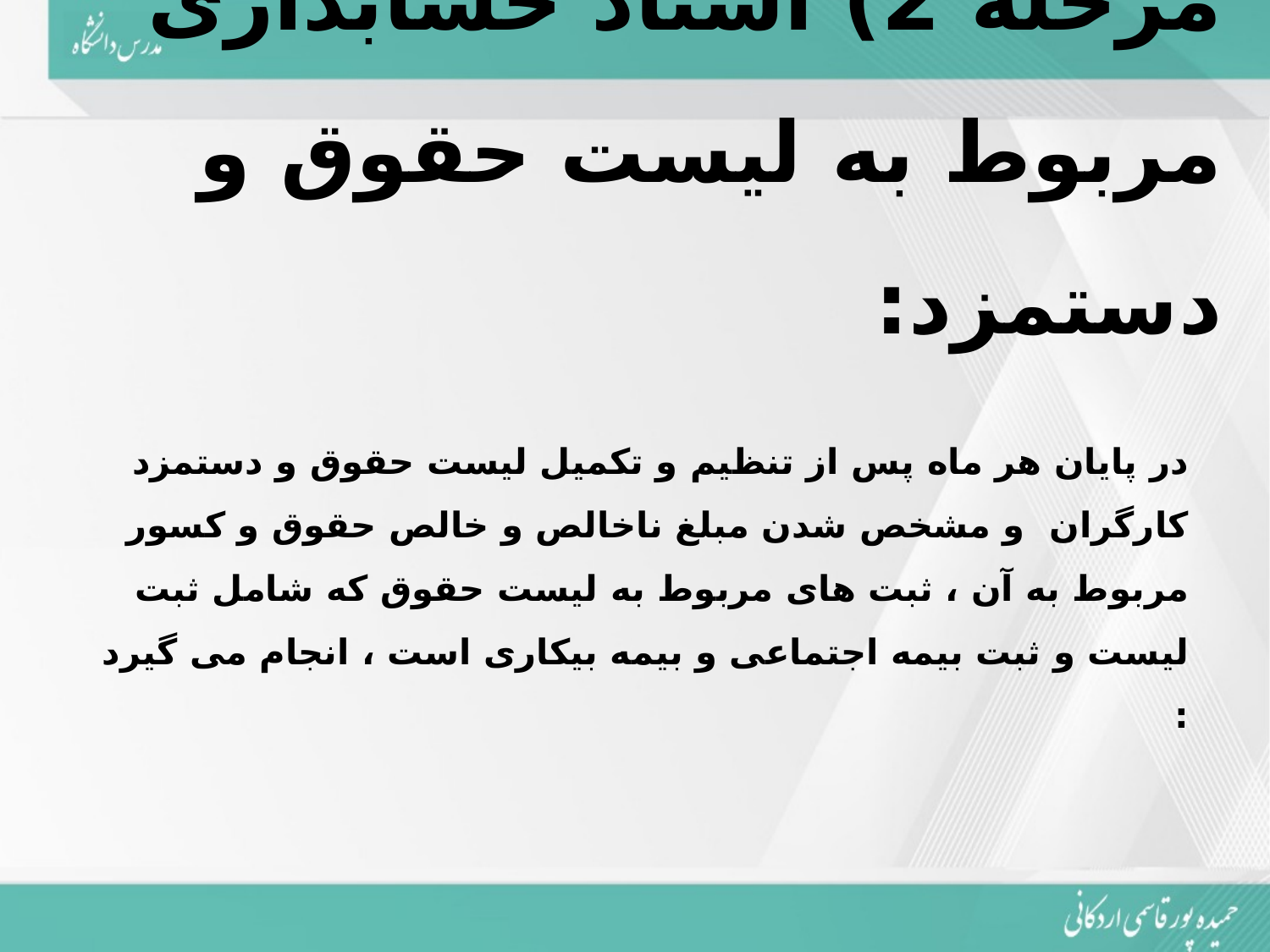

مرحله 2) اسناد حسابداری مربوط به لیست حقوق و دستمزد:

در پایان هر ماه پس از تنظیم و تکمیل لیست حقوق و دستمزد کارگران  و مشخص شدن مبلغ ناخالص و خالص حقوق و کسور مربوط به آن ، ثبت های مربوط به لیست حقوق که شامل ثبت لیست و ثبت بیمه اجتماعی و بیمه بیکاری است ، انجام می گیرد :